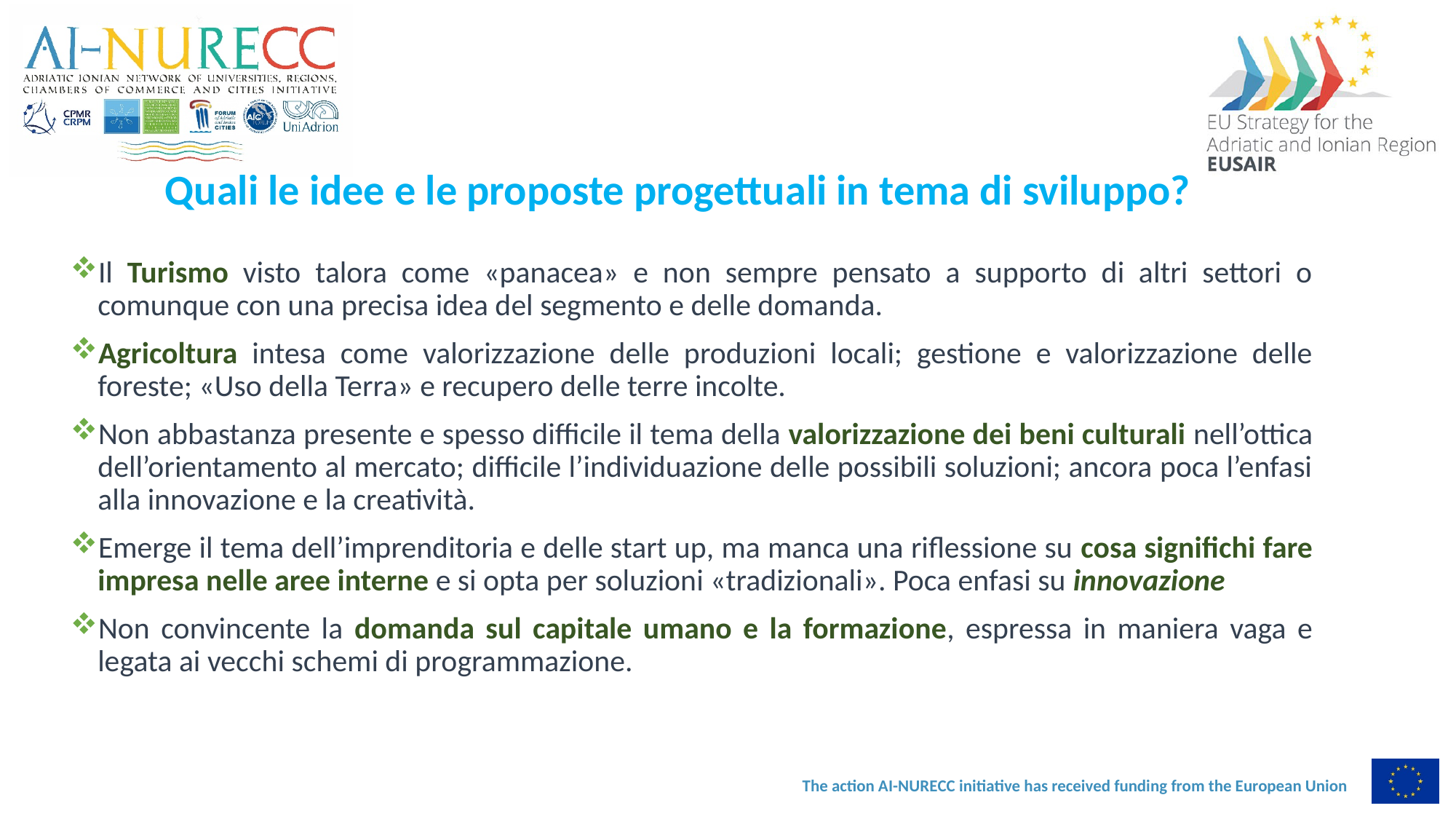

Quali le idee e le proposte progettuali in tema di sviluppo?
Il Turismo visto talora come «panacea» e non sempre pensato a supporto di altri settori o comunque con una precisa idea del segmento e delle domanda.
Agricoltura intesa come valorizzazione delle produzioni locali; gestione e valorizzazione delle foreste; «Uso della Terra» e recupero delle terre incolte.
Non abbastanza presente e spesso difficile il tema della valorizzazione dei beni culturali nell’ottica dell’orientamento al mercato; difficile l’individuazione delle possibili soluzioni; ancora poca l’enfasi alla innovazione e la creatività.
Emerge il tema dell’imprenditoria e delle start up, ma manca una riflessione su cosa significhi fare impresa nelle aree interne e si opta per soluzioni «tradizionali». Poca enfasi su innovazione
Non convincente la domanda sul capitale umano e la formazione, espressa in maniera vaga e legata ai vecchi schemi di programmazione.